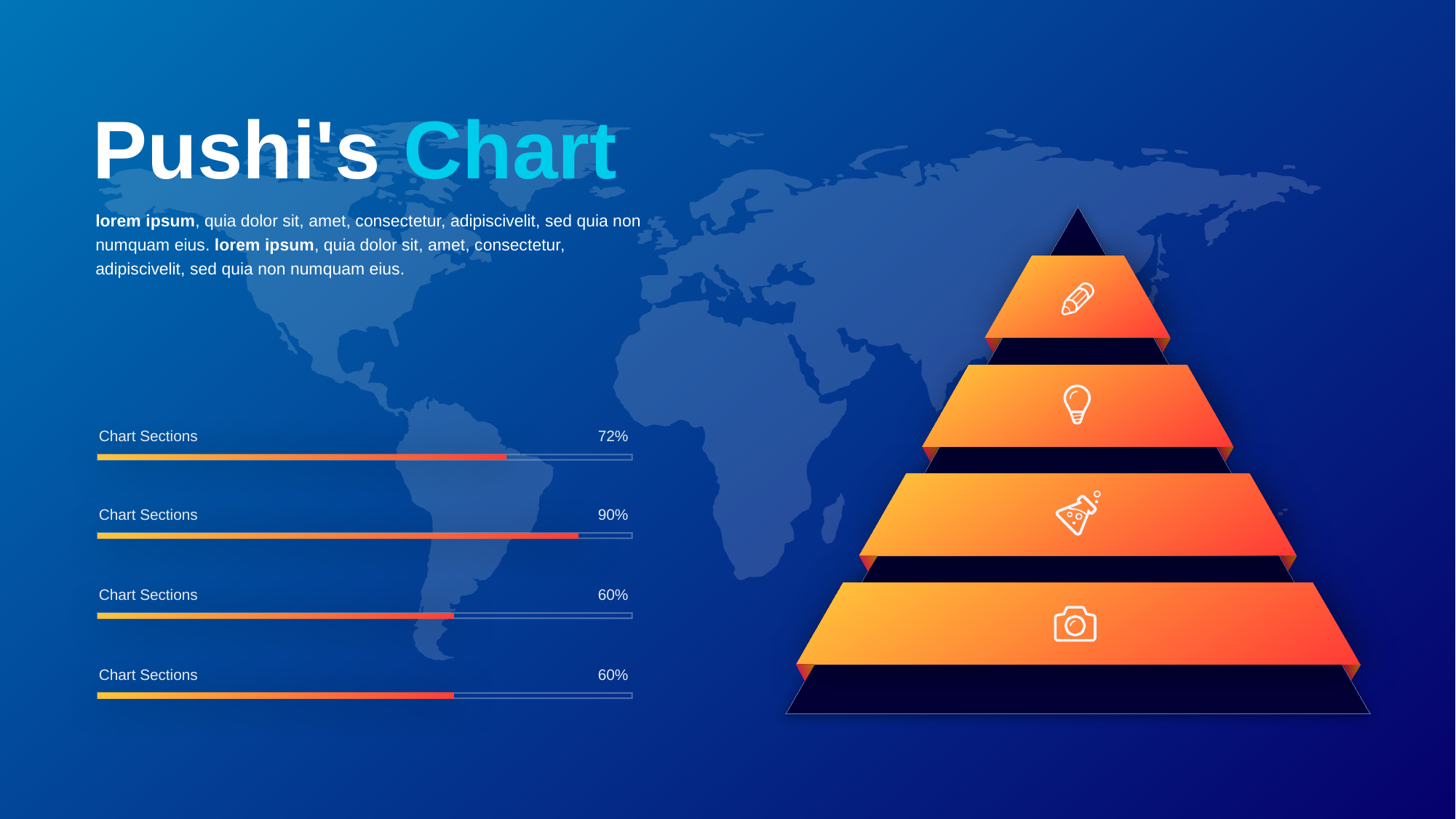

Pushi's Chart

lorem ipsum, quia dolor sit, amet, consectetur, adipiscivelit, sed quia non numquam eius. lorem ipsum, quia dolor sit, amet, consectetur, adipiscivelit, sed quia non numquam eius.

Chart Sections
72%

Chart Sections
90%

Chart Sections
60%

Chart Sections
60%